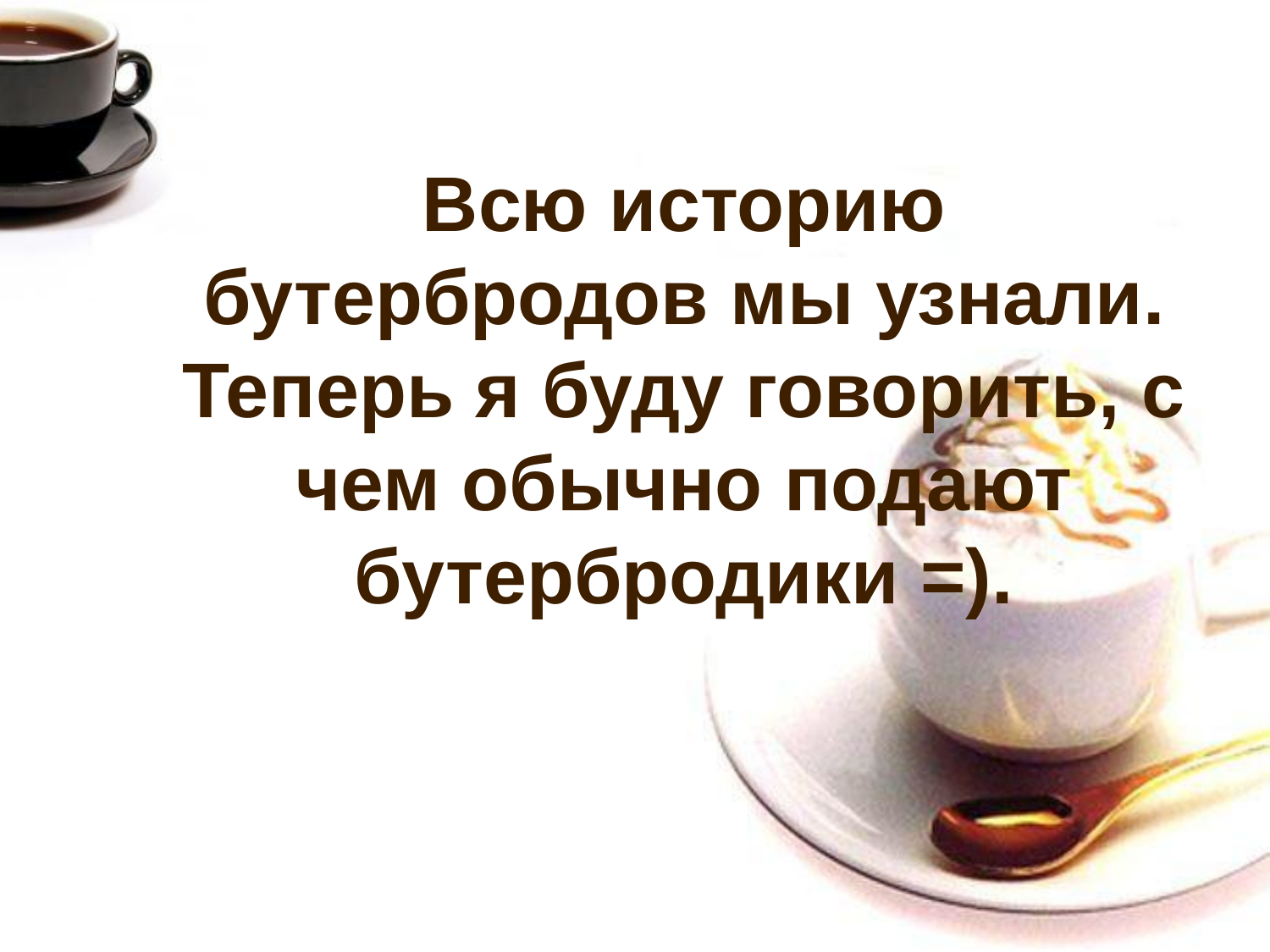

# Всю историю бутербродов мы узнали. Теперь я буду говорить, с чем обычно подают бутербродики =).